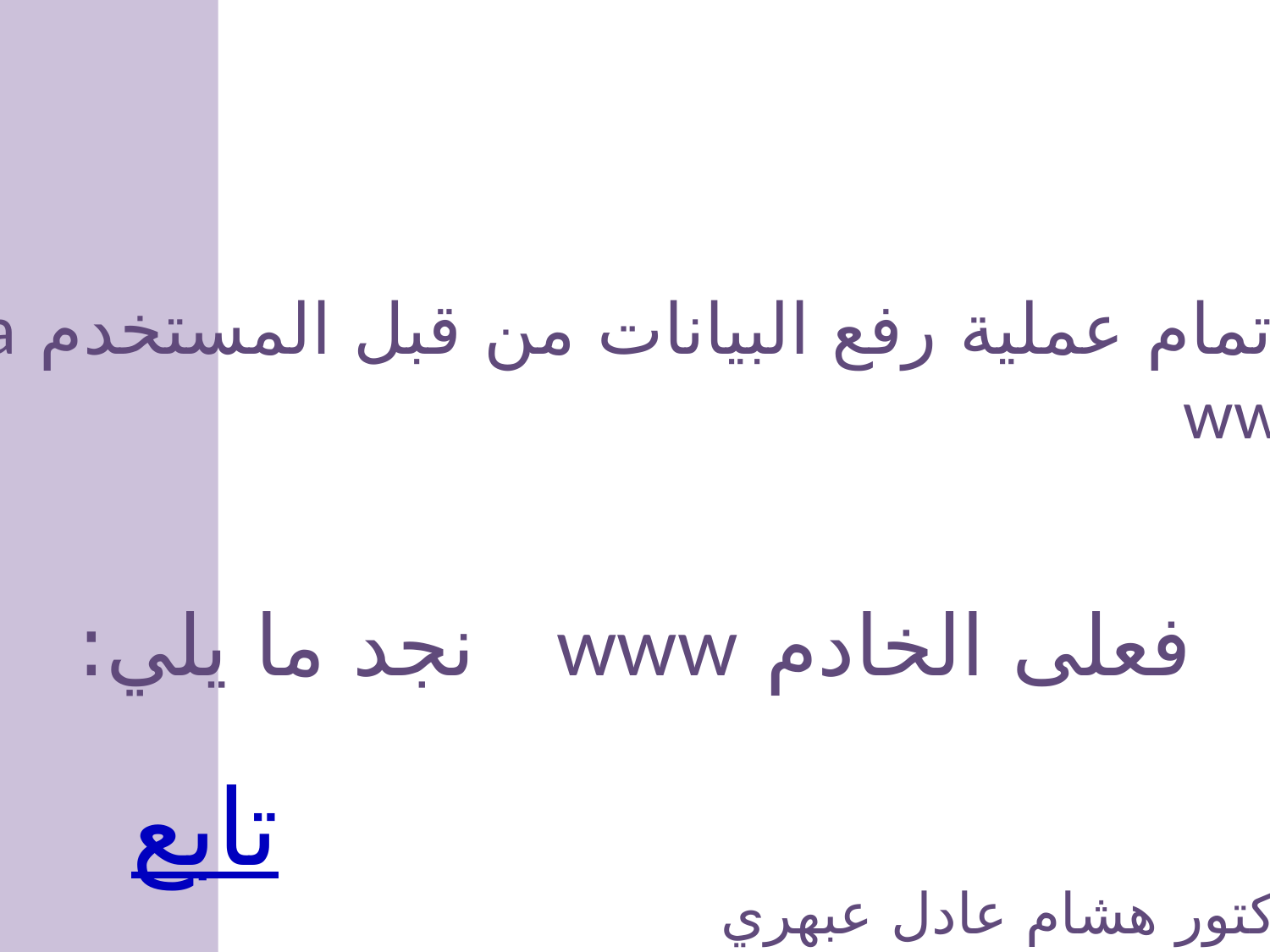

نتأكد من إتمام عملية رفع البيانات من قبل المستخدم h-a   على
 الخادم www
فعلى الخادم www   نجد ما يلي:
تابع
الدكتور هشام عادل عبهري